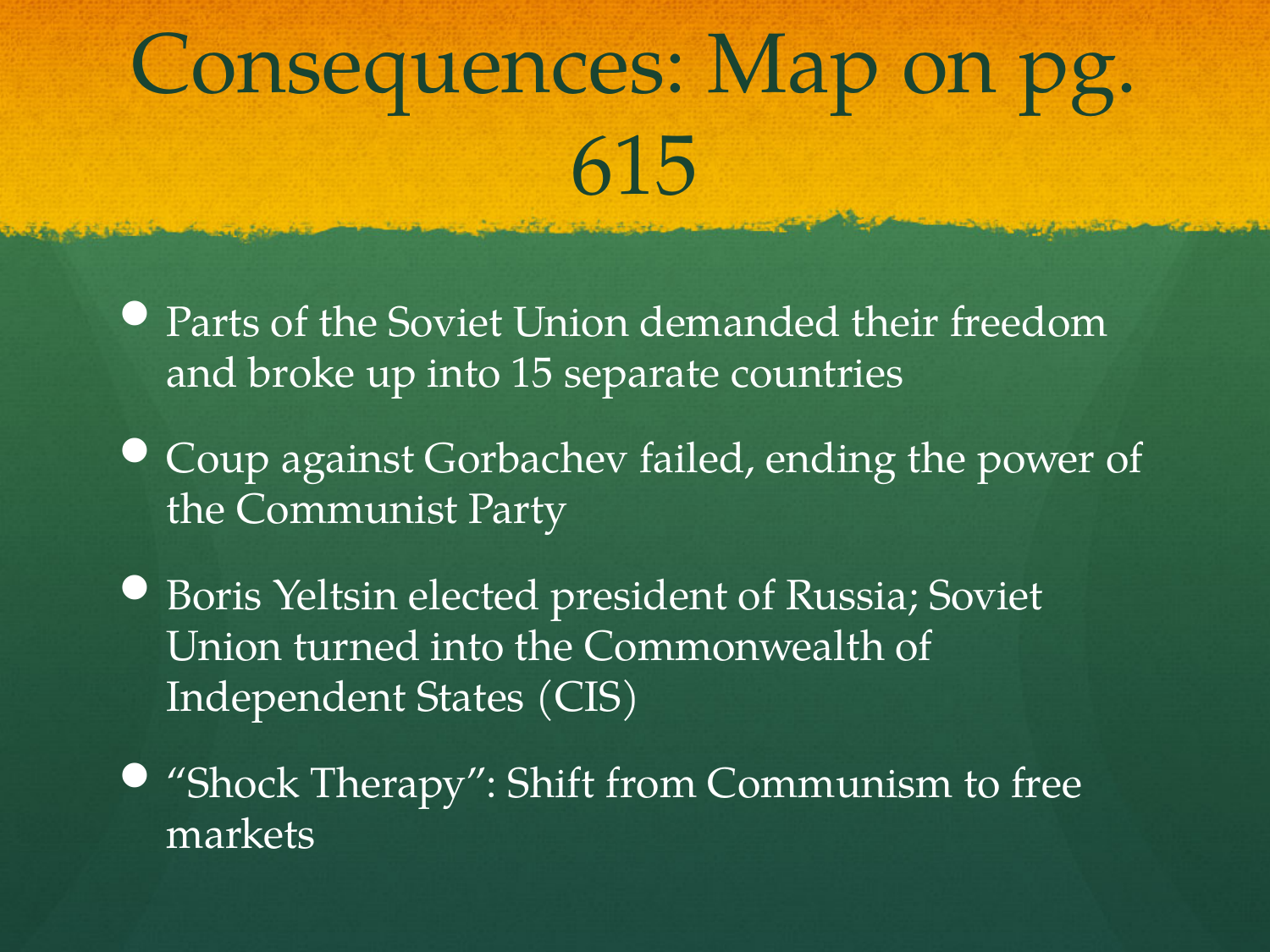

# Consequences: Map on pg. 615
Parts of the Soviet Union demanded their freedom and broke up into 15 separate countries
Coup against Gorbachev failed, ending the power of the Communist Party
Boris Yeltsin elected president of Russia; Soviet Union turned into the Commonwealth of Independent States (CIS)
“Shock Therapy”: Shift from Communism to free markets